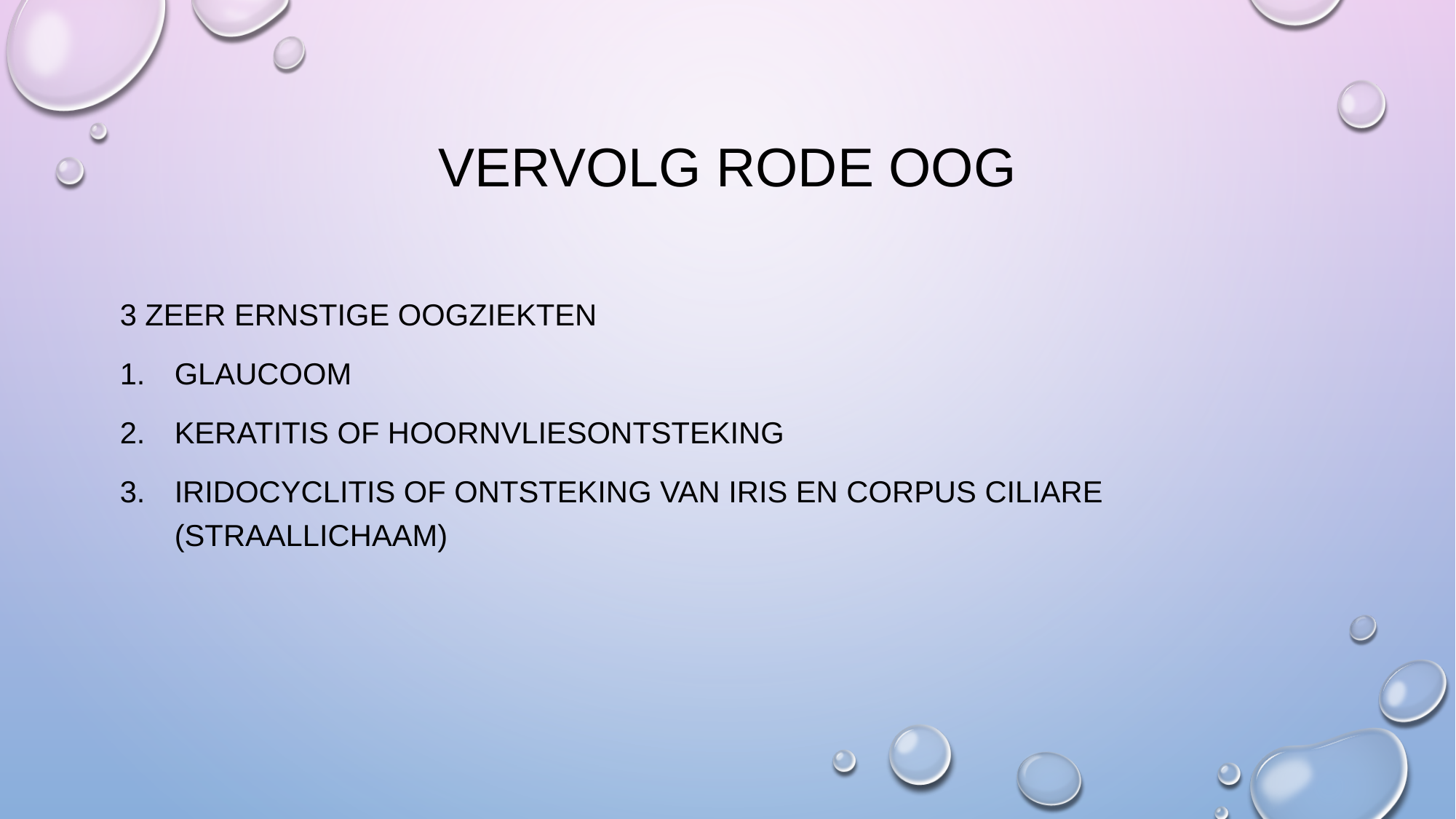

# Vervolg rode oog
3 zeer ernstige oogziekten
Glaucoom
Keratitis of hoornvliesontsteking
Iridocyclitis of ontsteking van iris en corpus ciliare (straallichaam)